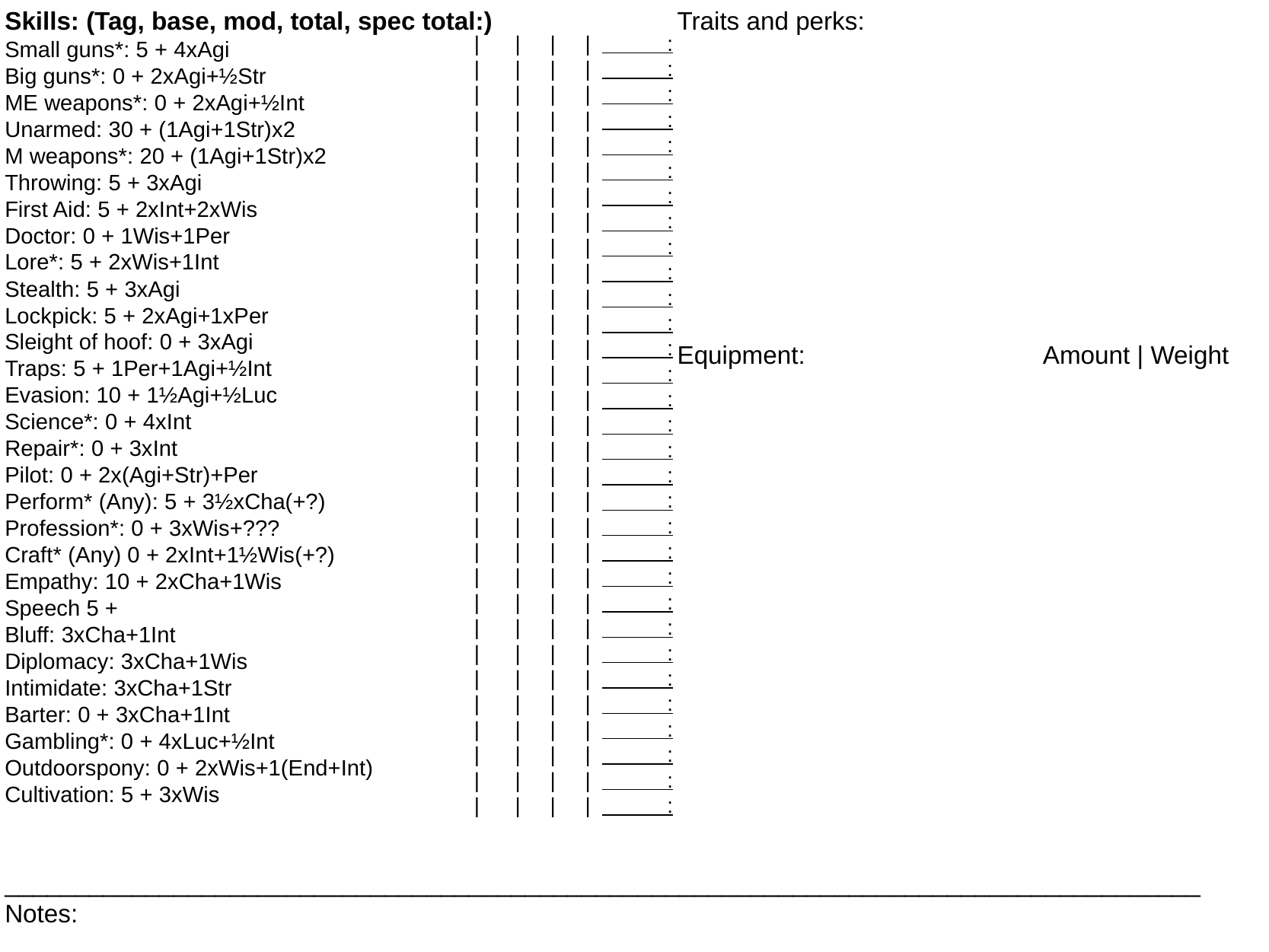

Skills: (Tag, base, mod, total, spec total:)
Small guns*: 5 + 4xAgi
Big guns*: 0 + 2xAgi+½Str
ME weapons*: 0 + 2xAgi+½Int
Unarmed: 30 + (1Agi+1Str)x2
M weapons*: 20 + (1Agi+1Str)x2
Throwing: 5 + 3xAgi
First Aid: 5 + 2xInt+2xWis
Doctor: 0 + 1Wis+1Per
Lore*: 5 + 2xWis+1Int
Stealth: 5 + 3xAgi
Lockpick: 5 + 2xAgi+1xPer
Sleight of hoof: 0 + 3xAgi
Traps: 5 + 1Per+1Agi+½Int
Evasion: 10 + 1½Agi+½Luc
Science*: 0 + 4xInt
Repair*: 0 + 3xInt
Pilot: 0 + 2x(Agi+Str)+Per
Perform* (Any): 5 + 3½xCha(+?)
Profession*: 0 + 3xWis+???
Craft* (Any) 0 + 2xInt+1½Wis(+?)
Empathy: 10 + 2xCha+1Wis
Speech 5 +
Bluff: 3xCha+1Int
Diplomacy: 3xCha+1Wis
Intimidate: 3xCha+1Str
Barter: 0 + 3xCha+1Int
Gambling*: 0 + 4xLuc+½Int
Outdoorspony: 0 + 2xWis+1(End+Int)
Cultivation: 5 + 3xWis
Traits and perks:

Equipment:                                  Amount | Weight
|      |     |     |             :
|      |     |     |             :
|      |     |     |             :
|      |     |     |             :
|      |     |     |             :
|      |     |     |             :
|      |     |     |             :
|      |     |     |             :
|      |     |     |             :
|      |     |     |             :
|      |     |     |             :
|      |     |     |             :
|      |     |     |             :
|      |     |     |             :
|      |     |     |             :
|      |     |     |             :
|      |     |     |             :
|      |     |     |             :
|      |     |     |             :
|      |     |     |             :
|      |     |     |             :
|      |     |     |             :
|      |     |     |             :
|      |     |     |             :
|      |     |     |             :
|      |     |     |             :
|      |     |     |             :
|      |     |     |             :
|      |     |     |             :
|      |     |     |             :
|      |     |     |             :
_____________________________________________________________________________________
Notes: